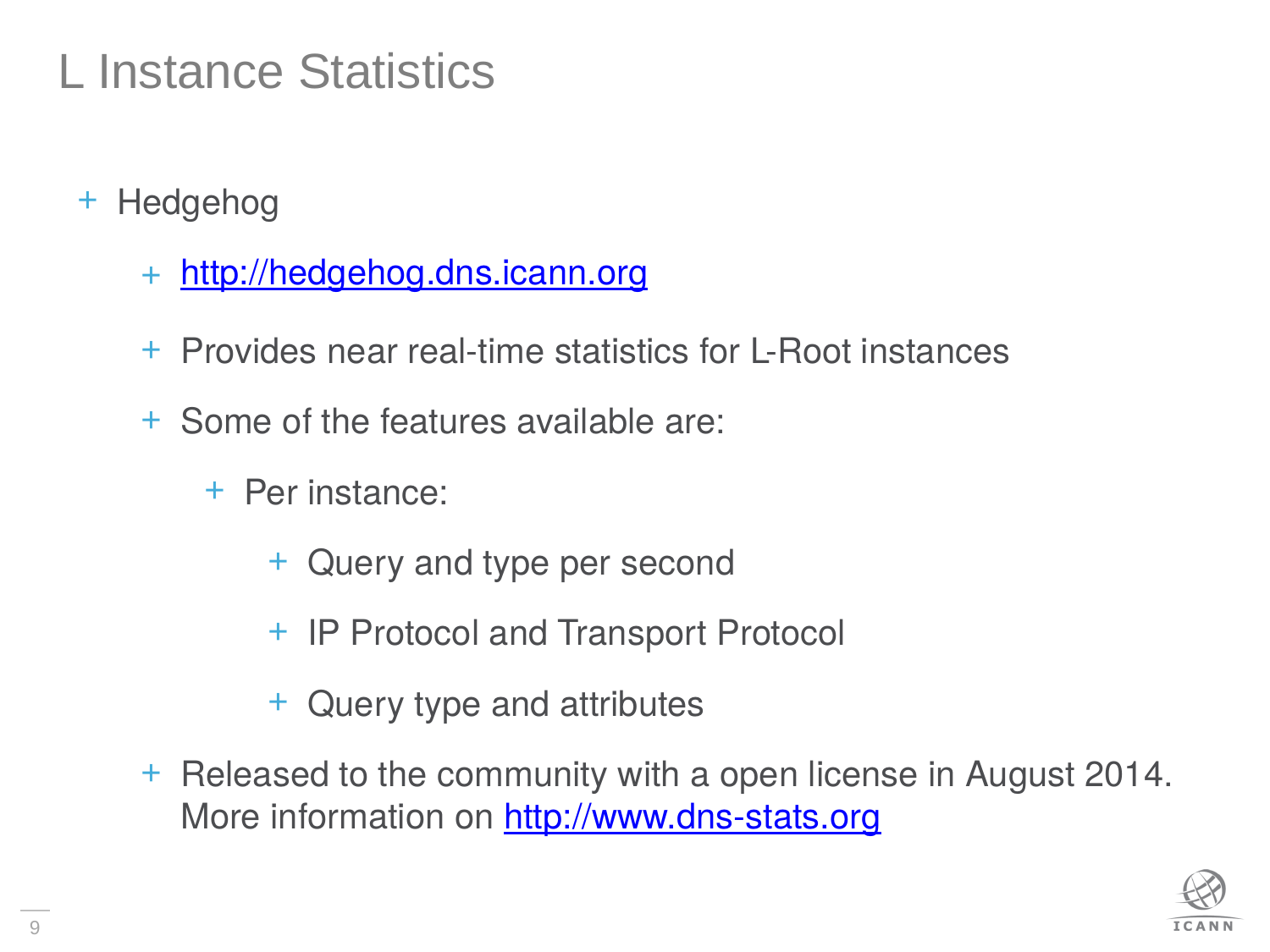

# L Instance Statistics
Hedgehog
http://hedgehog.dns.icann.org
Provides near real-time statistics for L-Root instances
Some of the features available are:
Per instance:
Query and type per second
IP Protocol and Transport Protocol
Query type and attributes
Released to the community with a open license in August 2014. More information on http://www.dns-stats.org